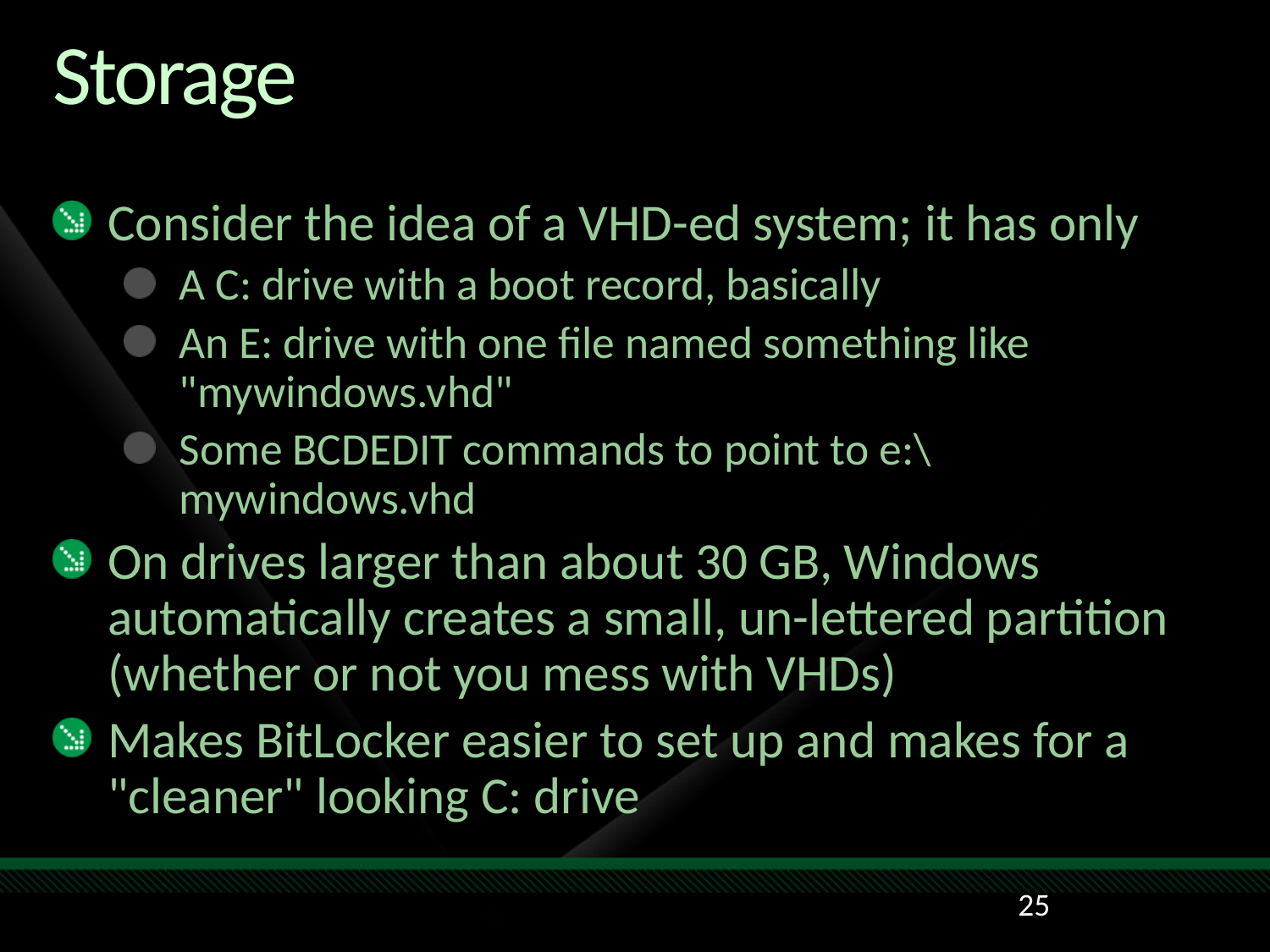

# Storage
Consider the idea of a VHD-ed system; it has only
A C: drive with a boot record, basically
An E: drive with one file named something like "mywindows.vhd"
Some BCDEDIT commands to point to e:\mywindows.vhd
On drives larger than about 30 GB, Windows automatically creates a small, un-lettered partition (whether or not you mess with VHDs)
Makes BitLocker easier to set up and makes for a "cleaner" looking C: drive
25